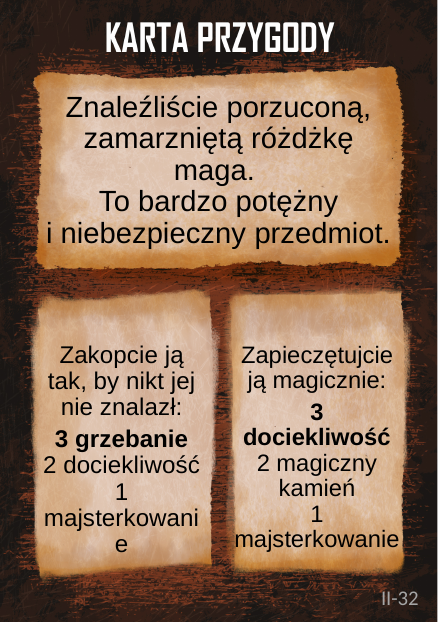

# Znaleźliście porzuconą, zamarzniętą różdżkę maga. To bardzo potężny i niebezpieczny przedmiot.
Zakopcie ją tak, by nikt jej nie znalazł:
3 grzebanie
2 dociekliwość
1 majsterkowanie
Zapieczętujcie ją magicznie:
3 dociekliwość
2 magiczny kamień
1 majsterkowanie
II-32